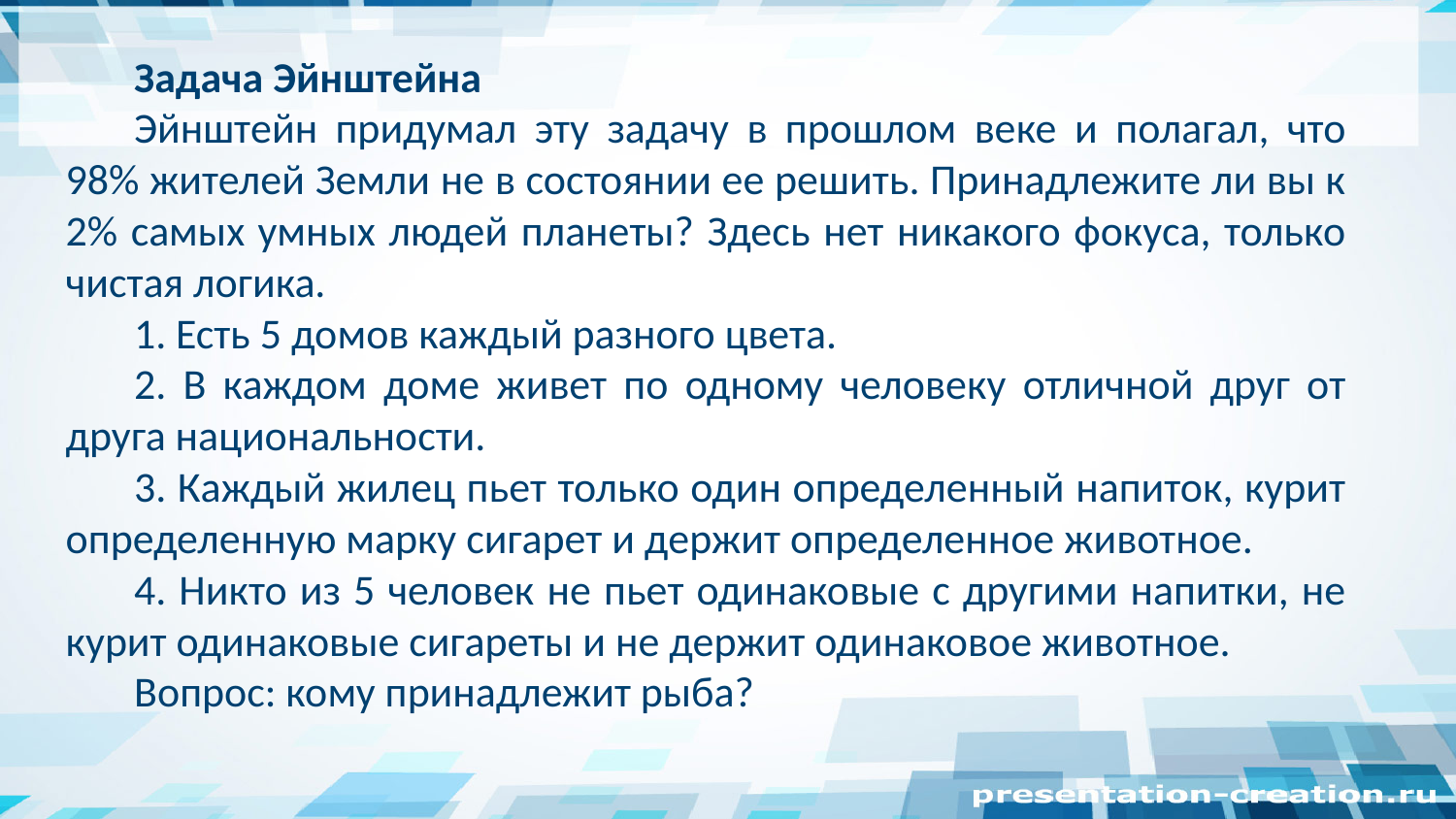

Задача Эйнштейна
Эйнштейн придумал эту задачу в прошлом веке и полагал, что 98% жителей Земли не в состоянии ее решить. Принадлежите ли вы к 2% самых умных людей планеты? Здесь нет никакого фокуса, только чистая логика.
1. Есть 5 домов каждый разного цвета.
2. В каждом доме живет по одному человеку отличной друг от друга национальности.
3. Каждый жилец пьет только один определенный напиток, курит определенную марку сигарет и держит определенное животное.
4. Никто из 5 человек не пьет одинаковые с другими напитки, не курит одинаковые сигареты и не держит одинаковое животное.
Вопрос: кому принадлежит рыба?